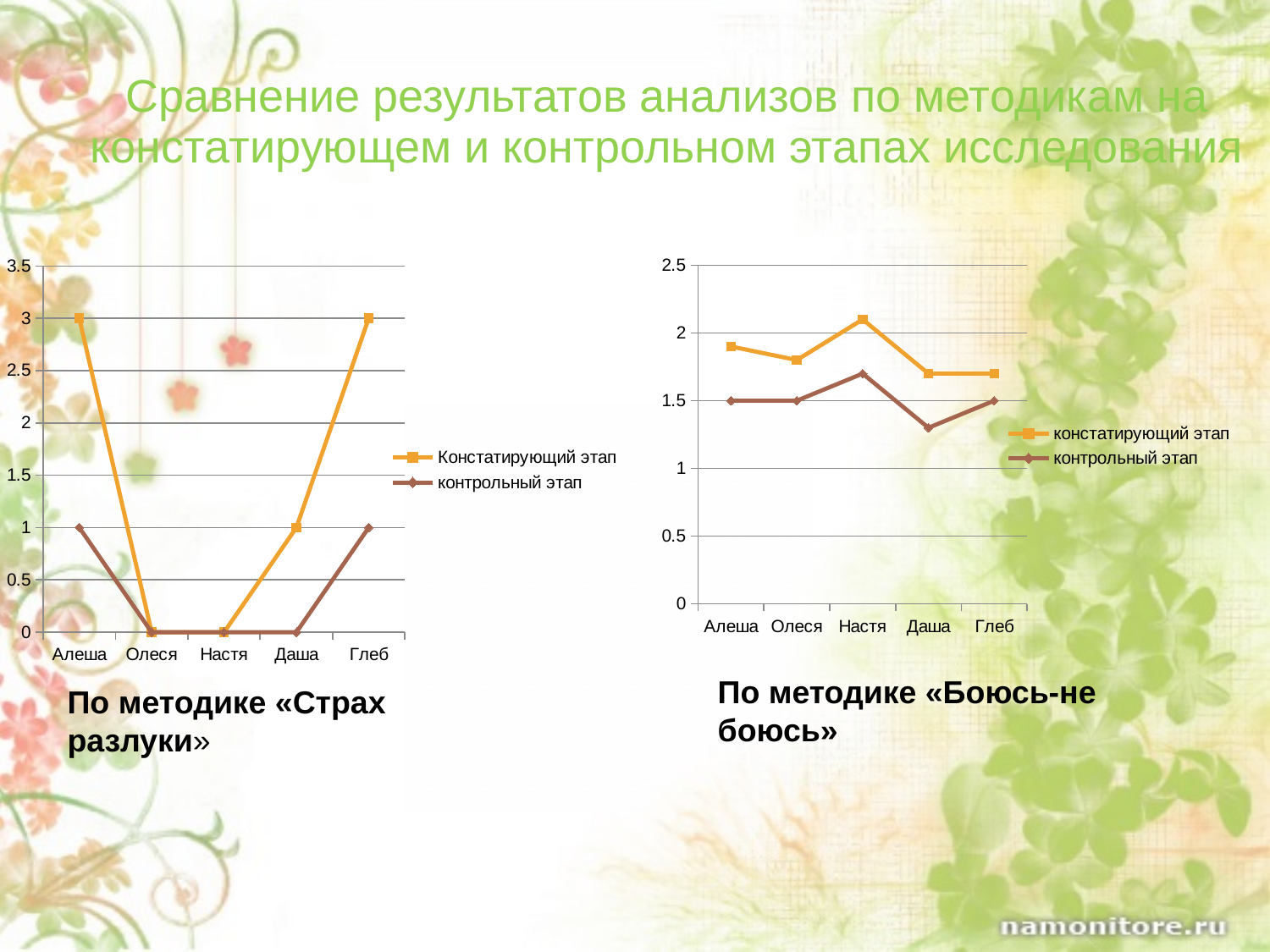

Сравнение результатов анализов по методикам на констатирующем и контрольном этапах исследования

### Chart

| Category | констатирующий этап | контрольный этап |
|---|---|---|
| Алеша | 1.9000000000000001 | 1.5 |
| Олеся | 1.8 | 1.5 |
| Настя | 2.1 | 1.7 |
| Даша | 1.7 | 1.3 |
| Глеб | 1.7 | 1.5 |

### Chart

| Category | Констатирующий этап | контрольный этап |
|---|---|---|
| Алеша | 3.0 | 1.0 |
| Олеся | 0.0 | 0.0 |
| Настя | 0.0 | 0.0 |
| Даша | 1.0 | 0.0 |
| Глеб | 3.0 | 1.0 |
По методике «Боюсь-не боюсь»
По методике «Страх разлуки»